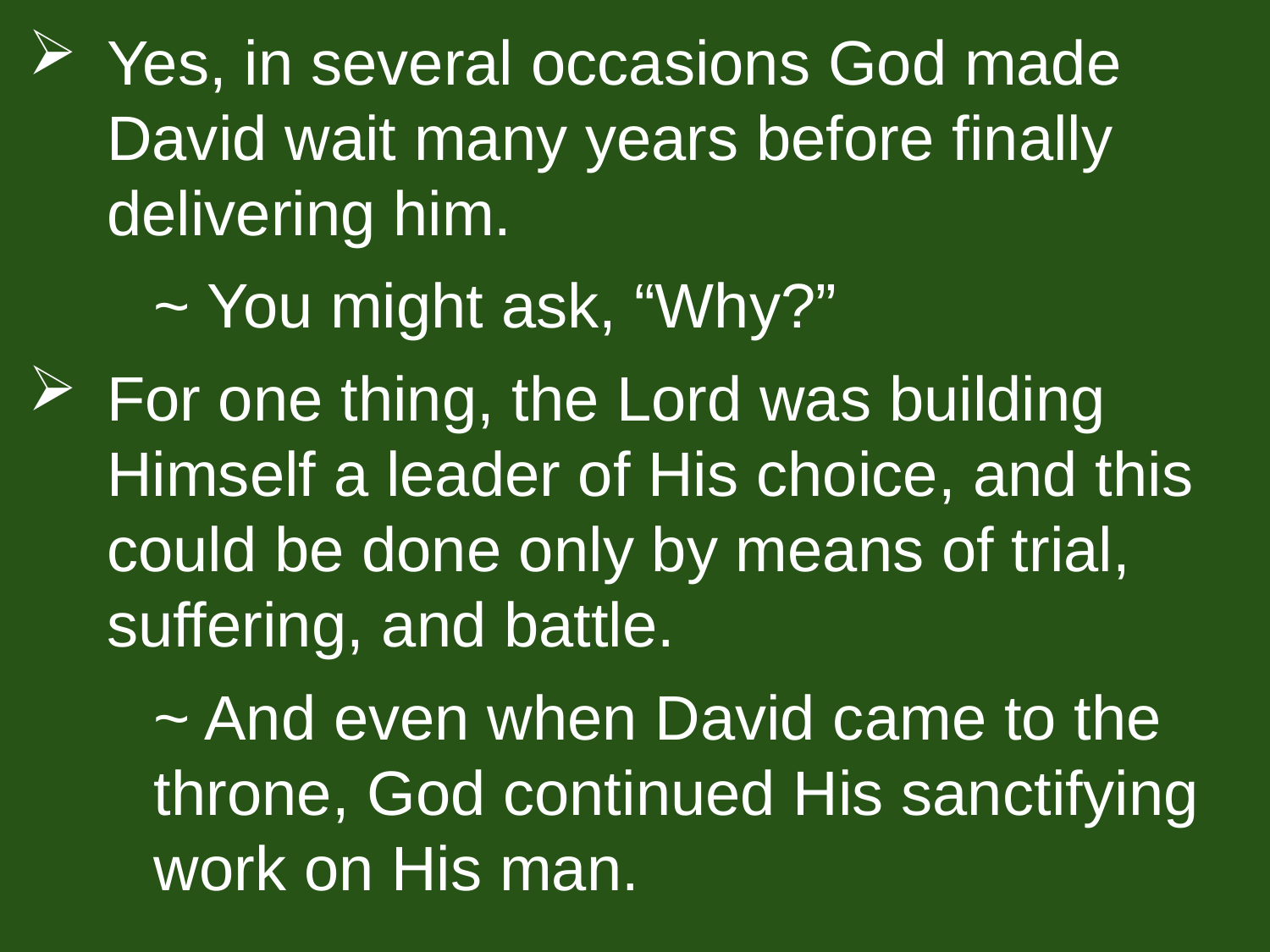

Yes, in several occasions God made David wait many years before finally delivering him.
		~ You might ask, “Why?”
For one thing, the Lord was building Himself a leader of His choice, and this could be done only by means of trial, suffering, and battle.
		~ And even when David came to the 					throne, God continued His sanctifying 				work on His man.